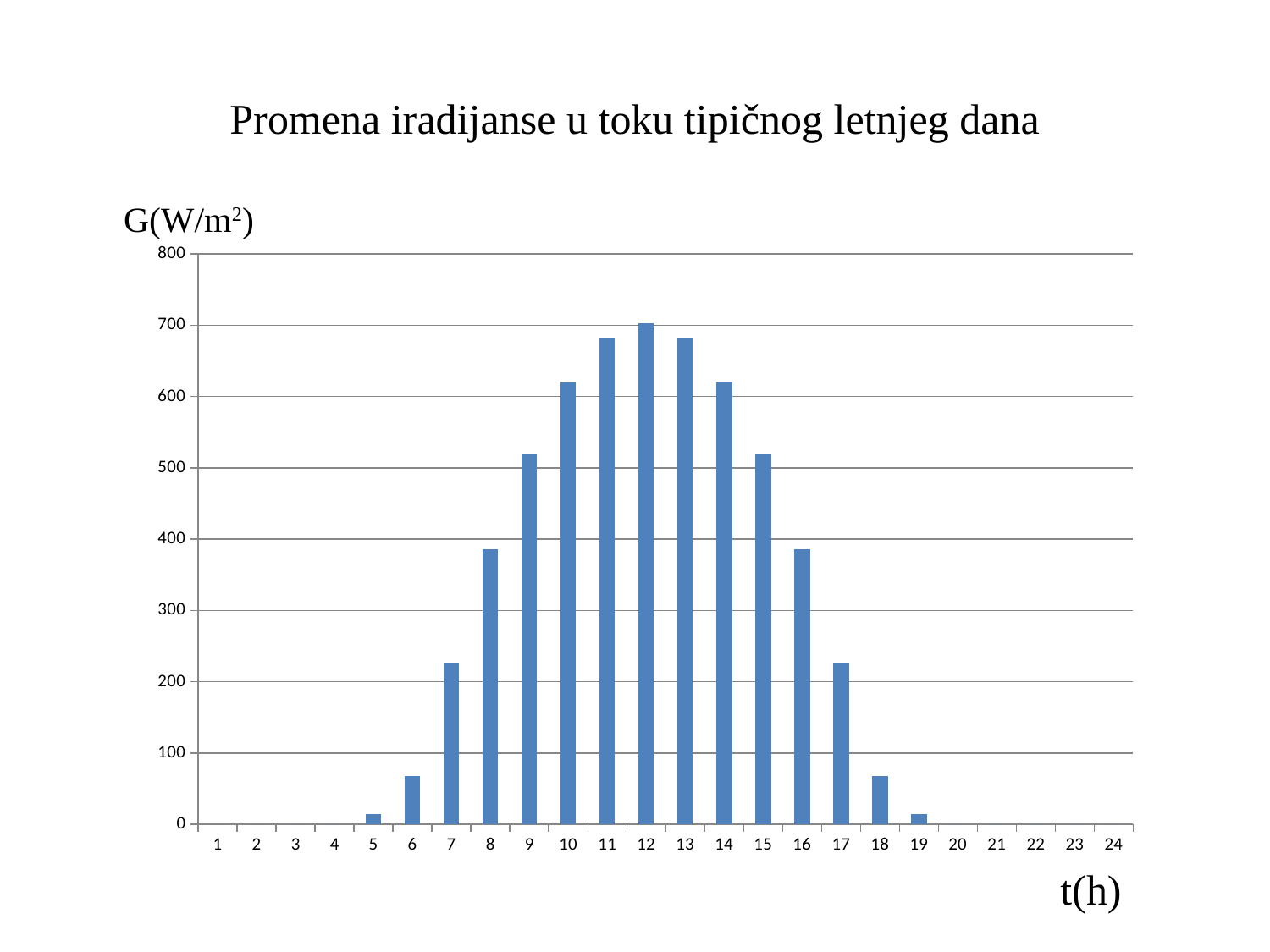

# Promena iradijanse u toku tipičnog letnjeg dana
G(W/m2)

### Chart

| Category |  |
|---|---|
t(h)